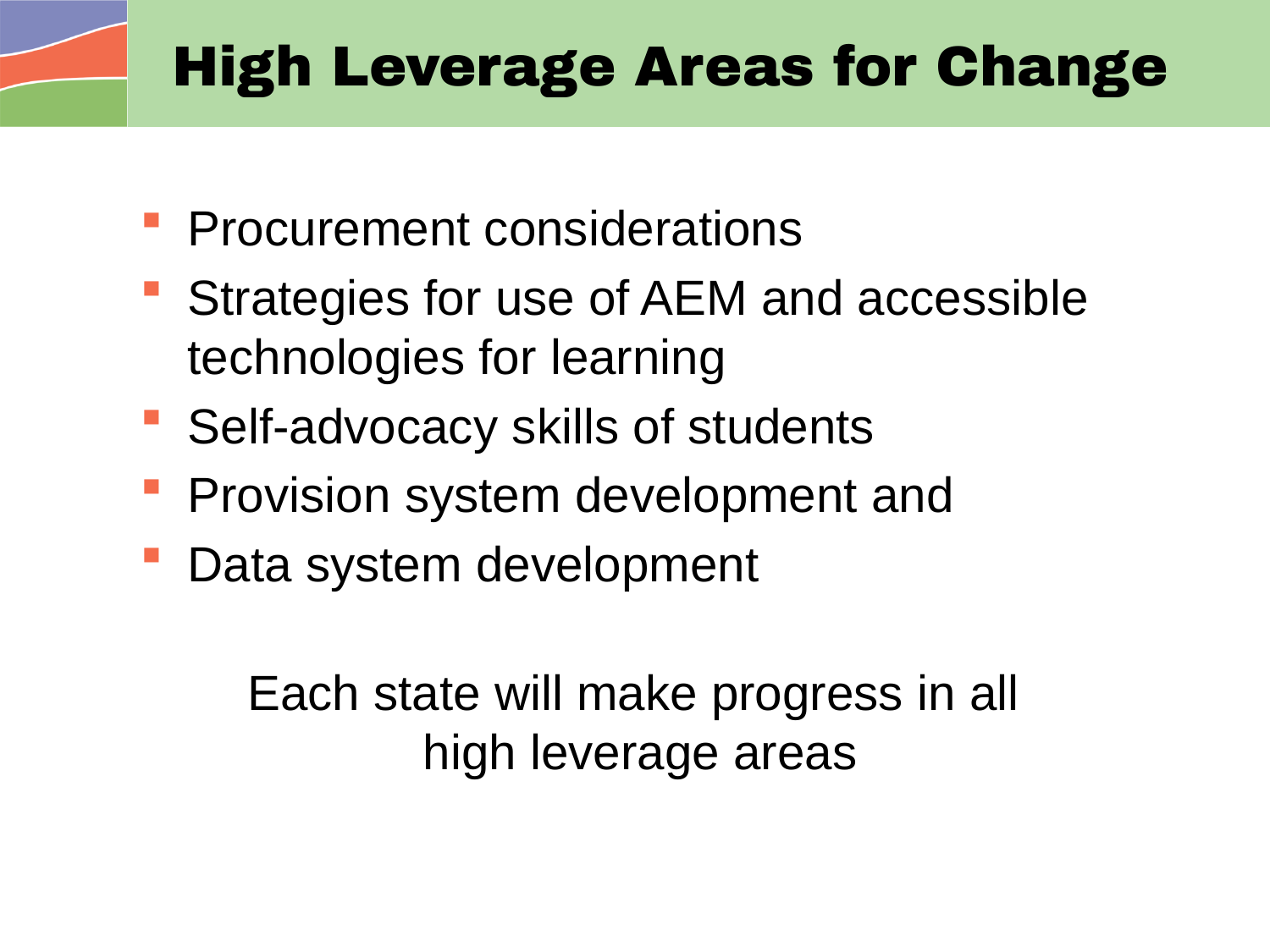

# High Leverage Areas for Change
Procurement considerations
Strategies for use of AEM and accessible technologies for learning
Self-advocacy skills of students
Provision system development and
Data system development

Each state will make progress in all
high leverage areas